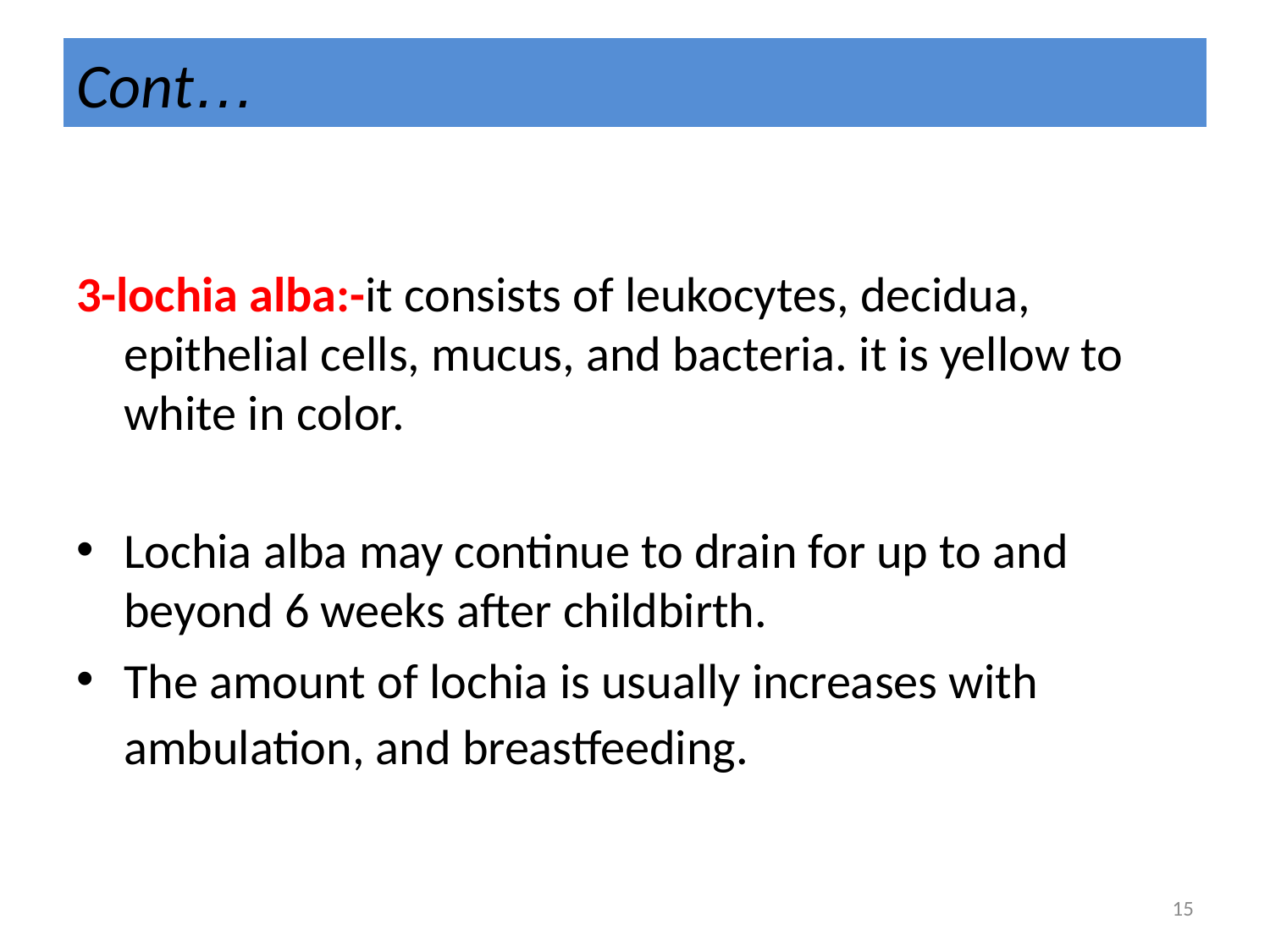

# Cont…
3-lochia alba:-it consists of leukocytes, decidua, epithelial cells, mucus, and bacteria. it is yellow to white in color.

Lochia alba may continue to drain for up to and beyond 6 weeks after childbirth.
The amount of lochia is usually increases with ambulation, and breastfeeding.
15